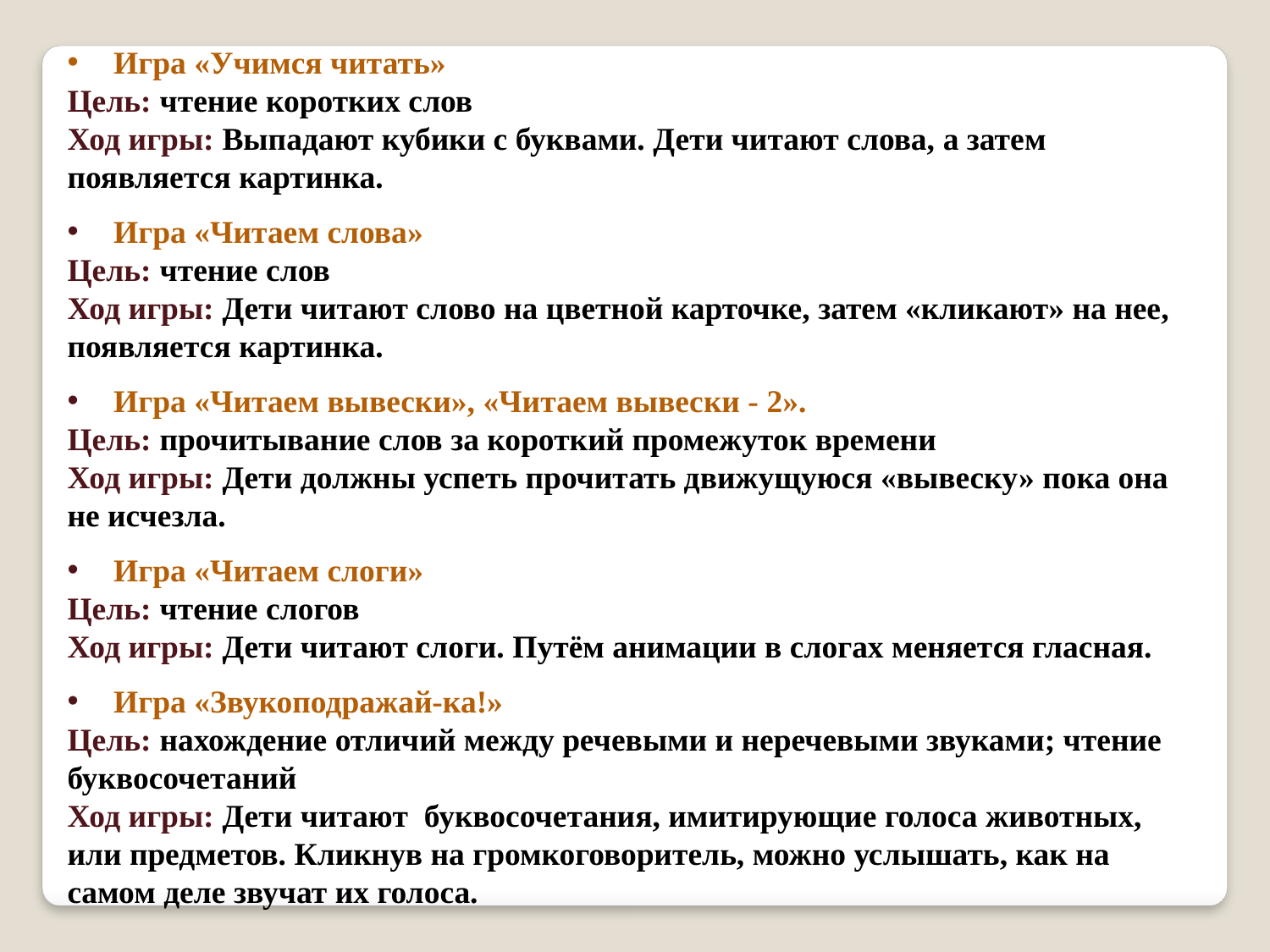

Игра «Учимся читать»
Цель: чтение коротких слов
Ход игры: Выпадают кубики с буквами. Дети читают слова, а затем появляется картинка.

  Игра «Читаем слова»
Цель: чтение слов
Ход игры: Дети читают слово на цветной карточке, затем «кликают» на нее, появляется картинка.

  Игра «Читаем вывески», «Читаем вывески - 2».
Цель: прочитывание слов за короткий промежуток времени
Ход игры: Дети должны успеть прочитать движущуюся «вывеску» пока она не исчезла.

  Игра «Читаем слоги»
Цель: чтение слогов
Ход игры: Дети читают слоги. Путём анимации в слогах меняется гласная.

  Игра «Звукоподражай-ка!»
Цель: нахождение отличий между речевыми и неречевыми звуками; чтение буквосочетаний
Ход игры: Дети читают  буквосочетания, имитирующие голоса животных, или предметов. Кликнув на громкоговоритель, можно услышать, как на самом деле звучат их голоса.